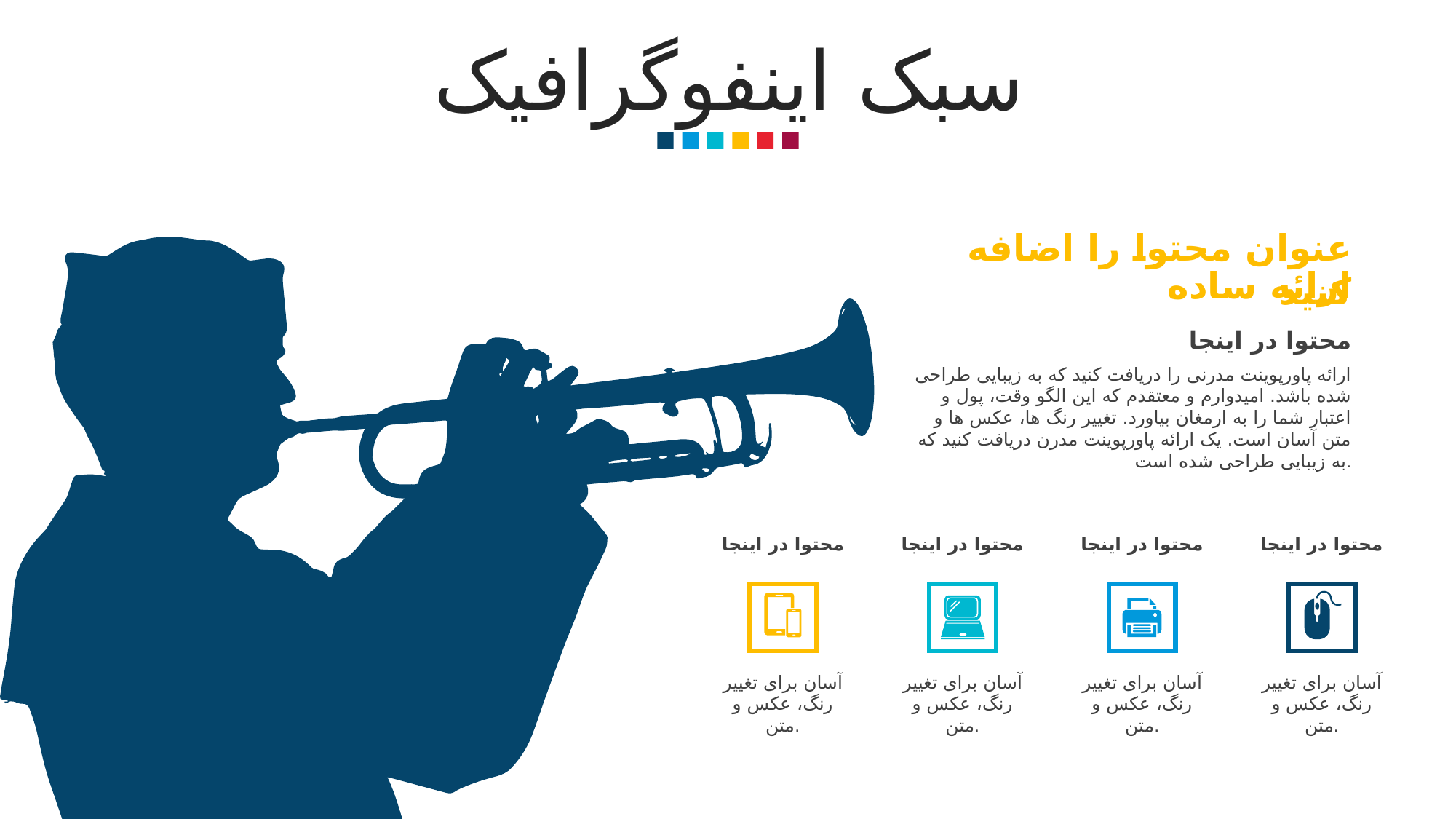

سبک اینفوگرافیک
عنوان محتوا را اضافه کنید
ارائه ساده

محتوا در اینجا
ارائه پاورپوینت مدرنی را دریافت کنید که به زیبایی طراحی شده باشد. امیدوارم و معتقدم که این الگو وقت، پول و اعتبار شما را به ارمغان بیاورد. تغییر رنگ ها، عکس ها و متن آسان است. یک ارائه پاورپوینت مدرن دریافت کنید که به زیبایی طراحی شده است.
محتوا در اینجا
محتوا در اینجا
محتوا در اینجا
محتوا در اینجا

آسان برای تغییر رنگ، عکس و متن.
آسان برای تغییر رنگ، عکس و متن.
آسان برای تغییر رنگ، عکس و متن.
آسان برای تغییر رنگ، عکس و متن.